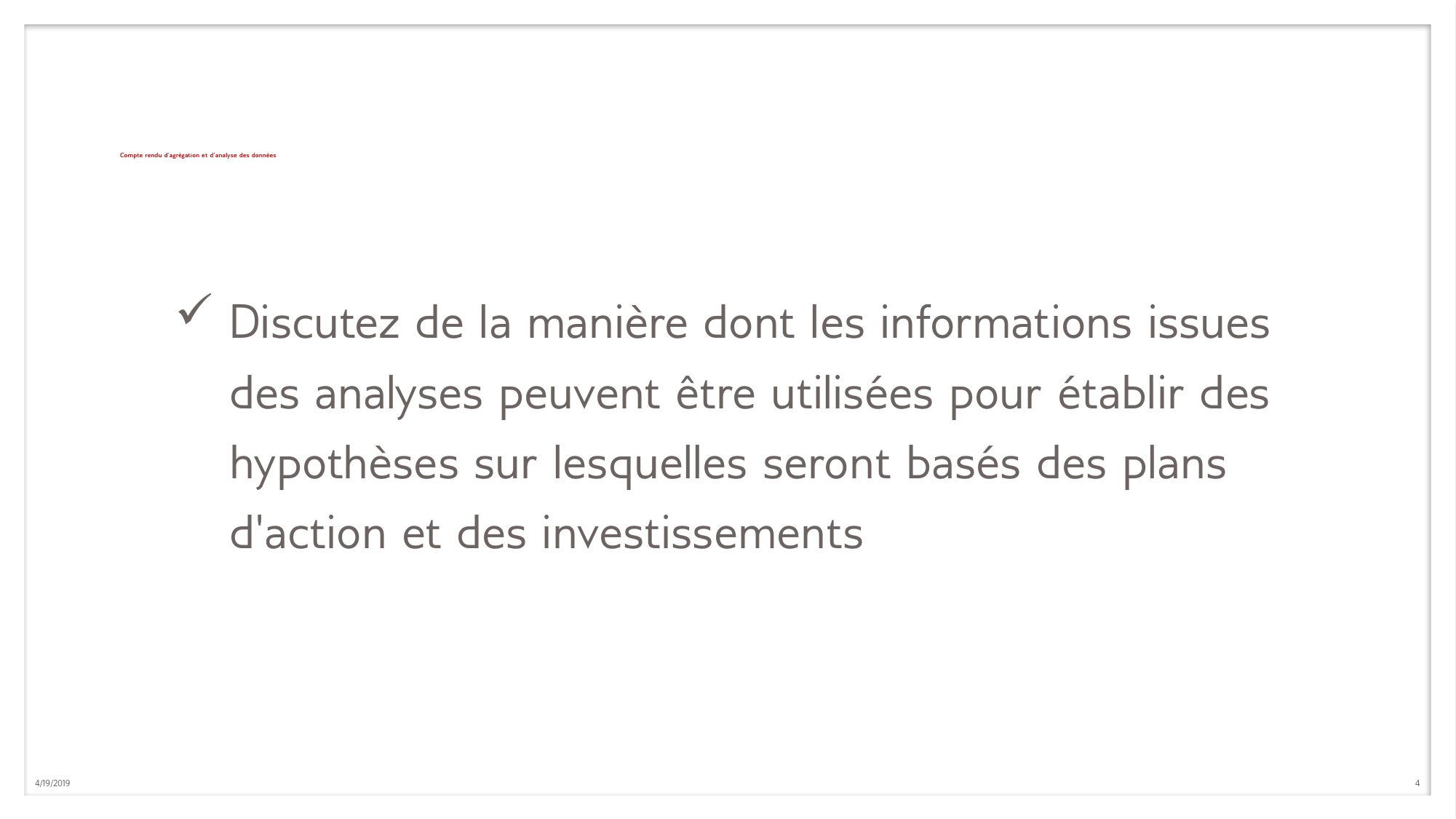

# Compte rendu d’agrégation et d’analyse des données

Discutez de la manière dont les informations issues
des analyses peuvent être utilisées pour établir des hypothèses sur lesquelles seront basés des plans d'action et des investissements

4/19/2019
4